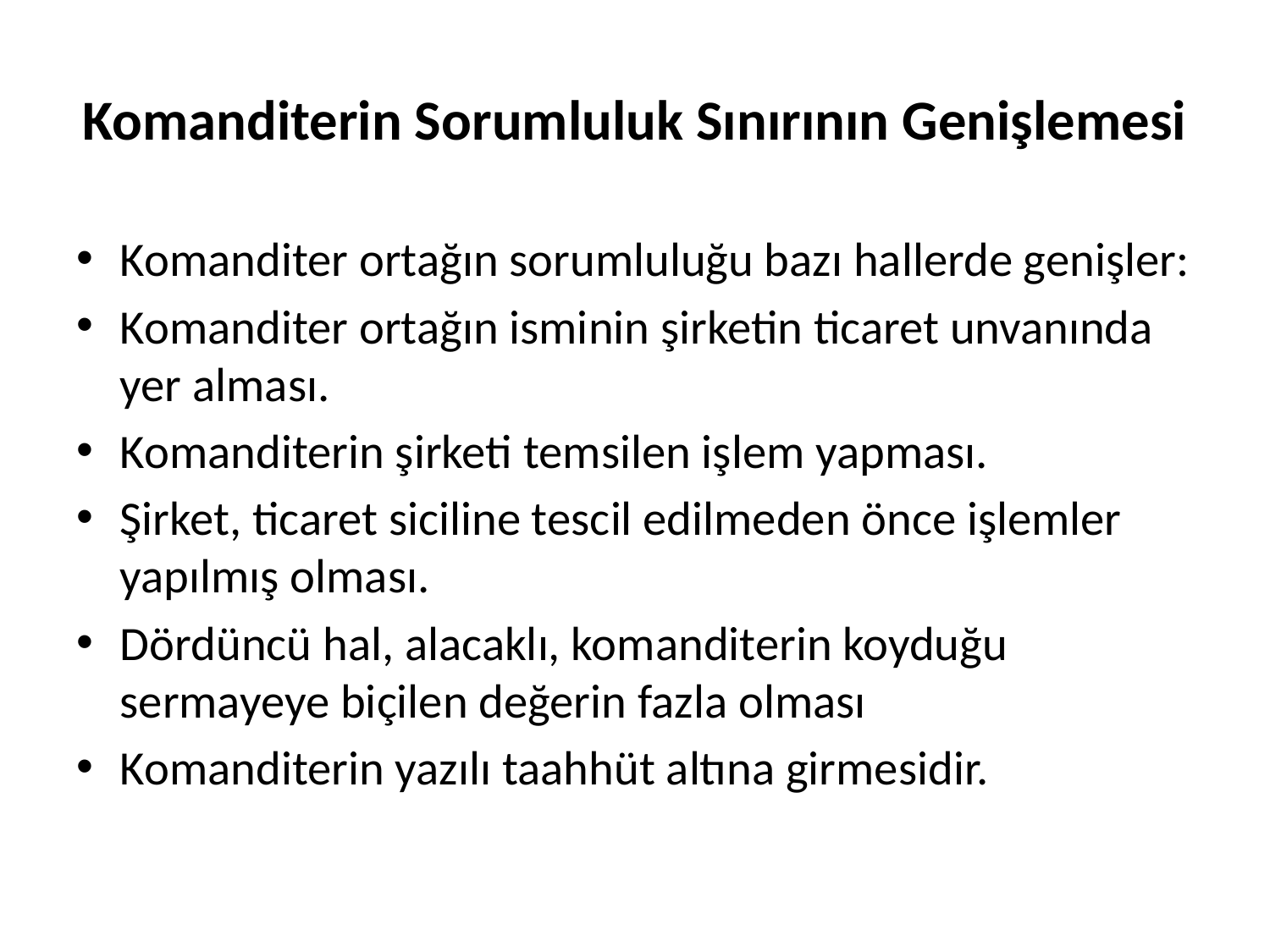

# Komanditerin Sorumluluk Sınırının Genişlemesi
Komanditer ortağın sorumluluğu bazı hallerde genişler:
Komanditer ortağın isminin şirketin ticaret unvanında yer alması.
Komanditerin şirketi temsilen işlem yapması.
Şirket, ticaret siciline tescil edilmeden önce işlemler yapılmış olması.
Dördüncü hal, alacaklı, komanditerin koyduğu sermayeye biçilen değerin fazla olması
Komanditerin yazılı taahhüt altına girmesidir.